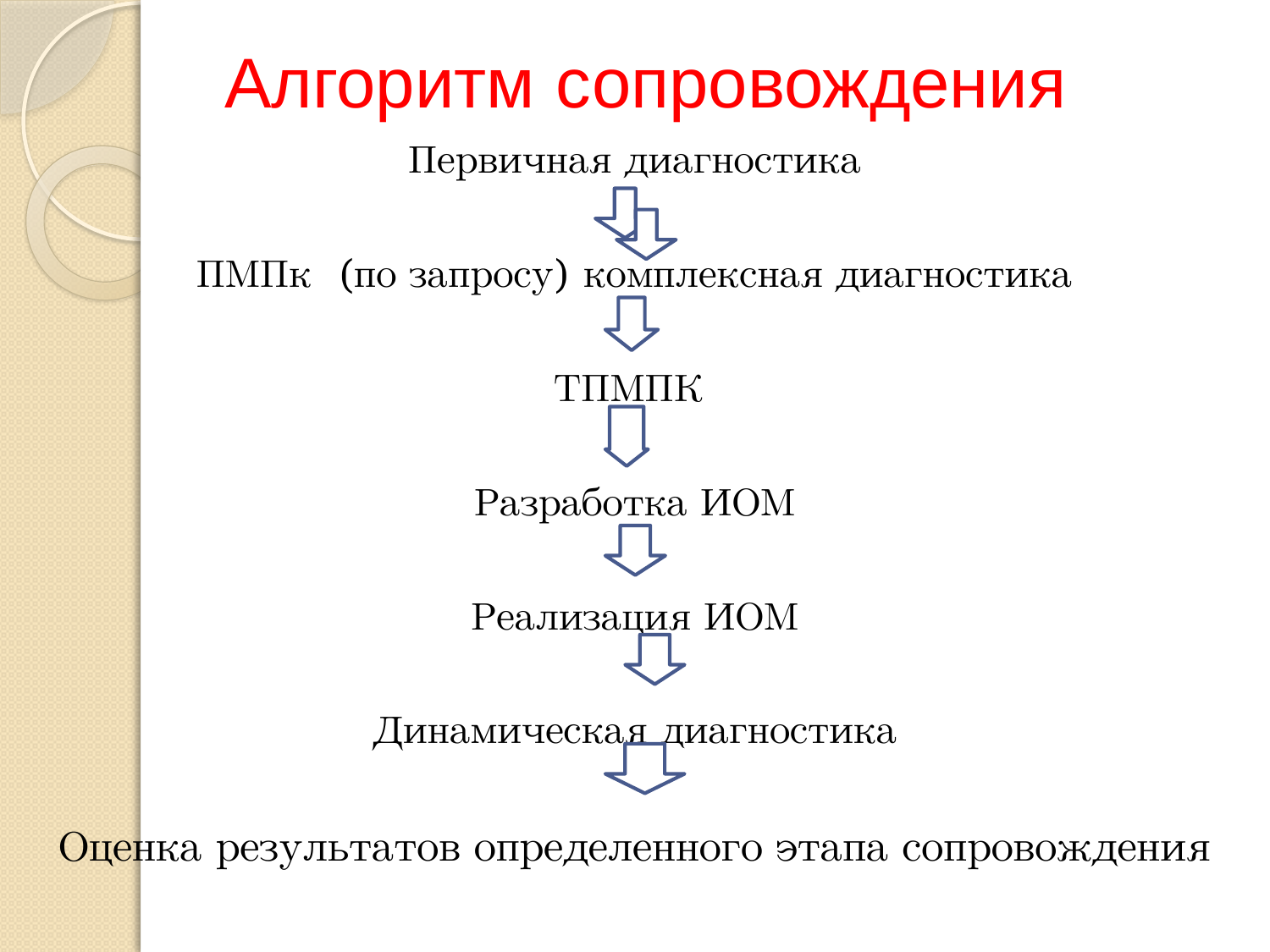

# Алгоритм сопровождения
Первичная диагностика

ПМПк  (по запросу) комплексная диагностика

ТПМПК

Разработка ИОМ

Реализация ИОМ

Динамическая диагностика

Оценка результатов определенного этапа сопровождения